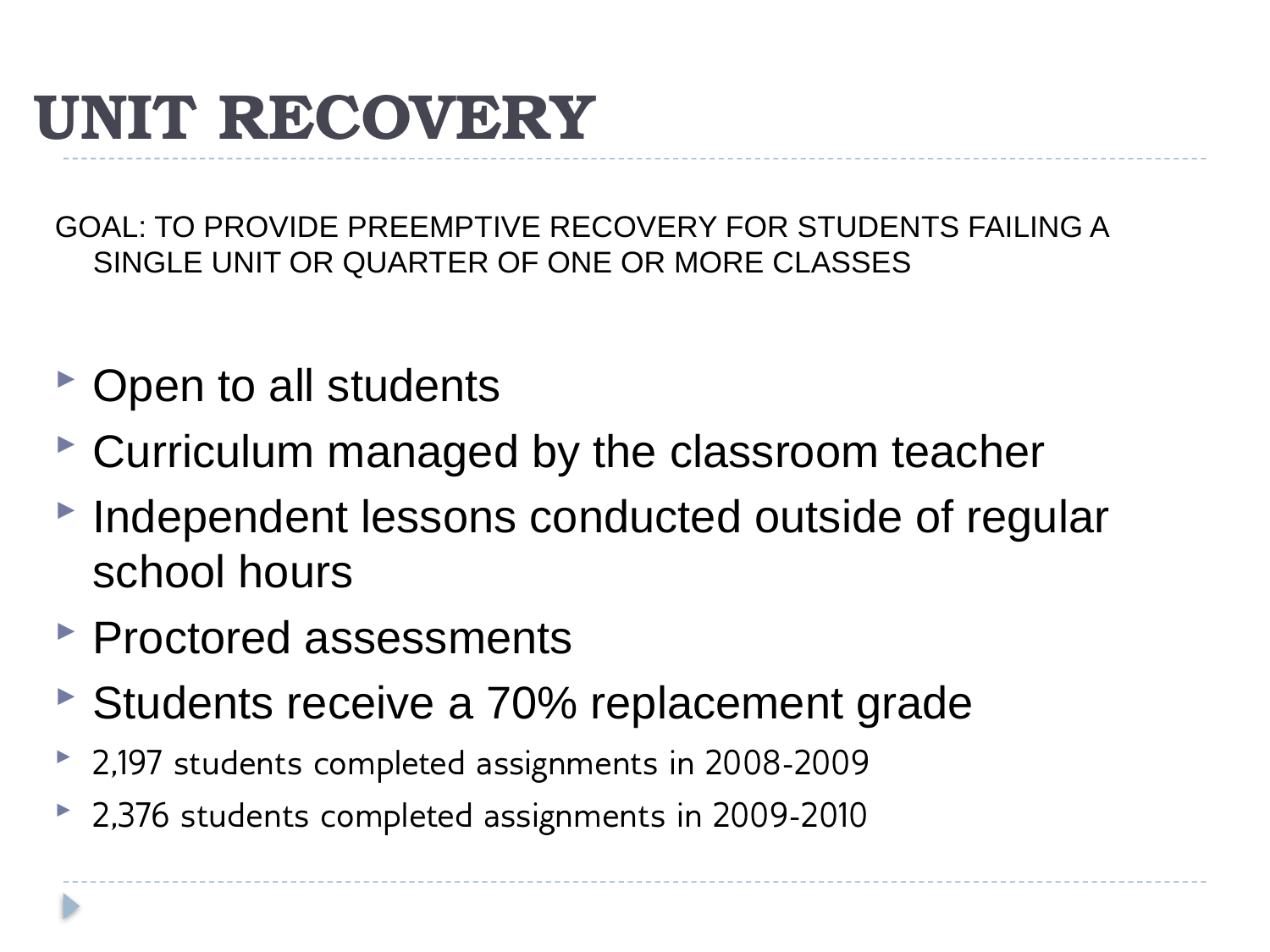

# Unit Recovery
Goal: To provide preemptive recovery for students failing a single unit or quarter of one or more classes

Open to all students
Curriculum managed by the classroom teacher
Independent lessons conducted outside of regular school hours
Proctored assessments
Students receive a 70% replacement grade
2,197 students completed assignments in 2008-2009
2,376 students completed assignments in 2009-2010